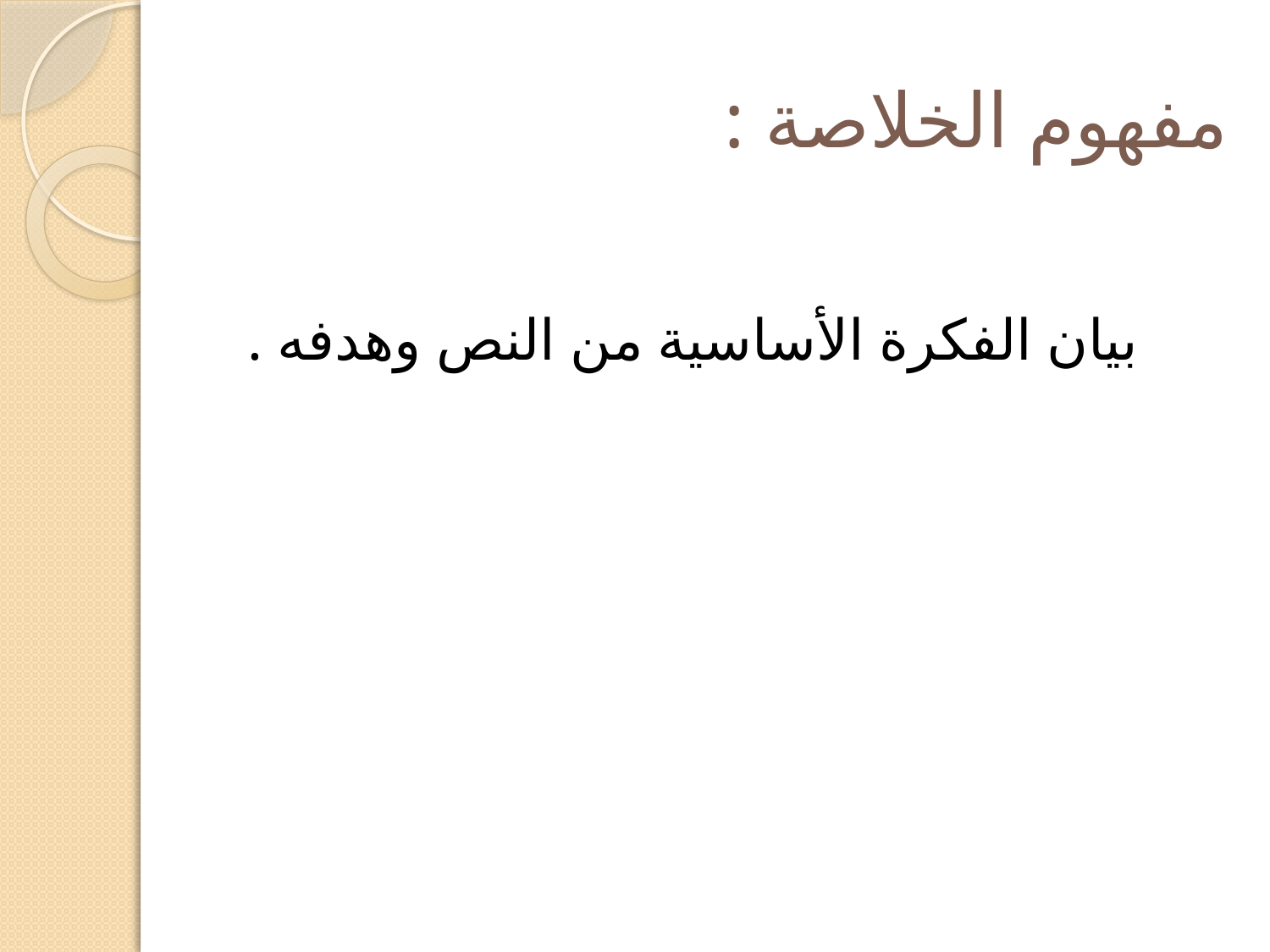

# مفهوم الخلاصة :
بيان الفكرة الأساسية من النص وهدفه .